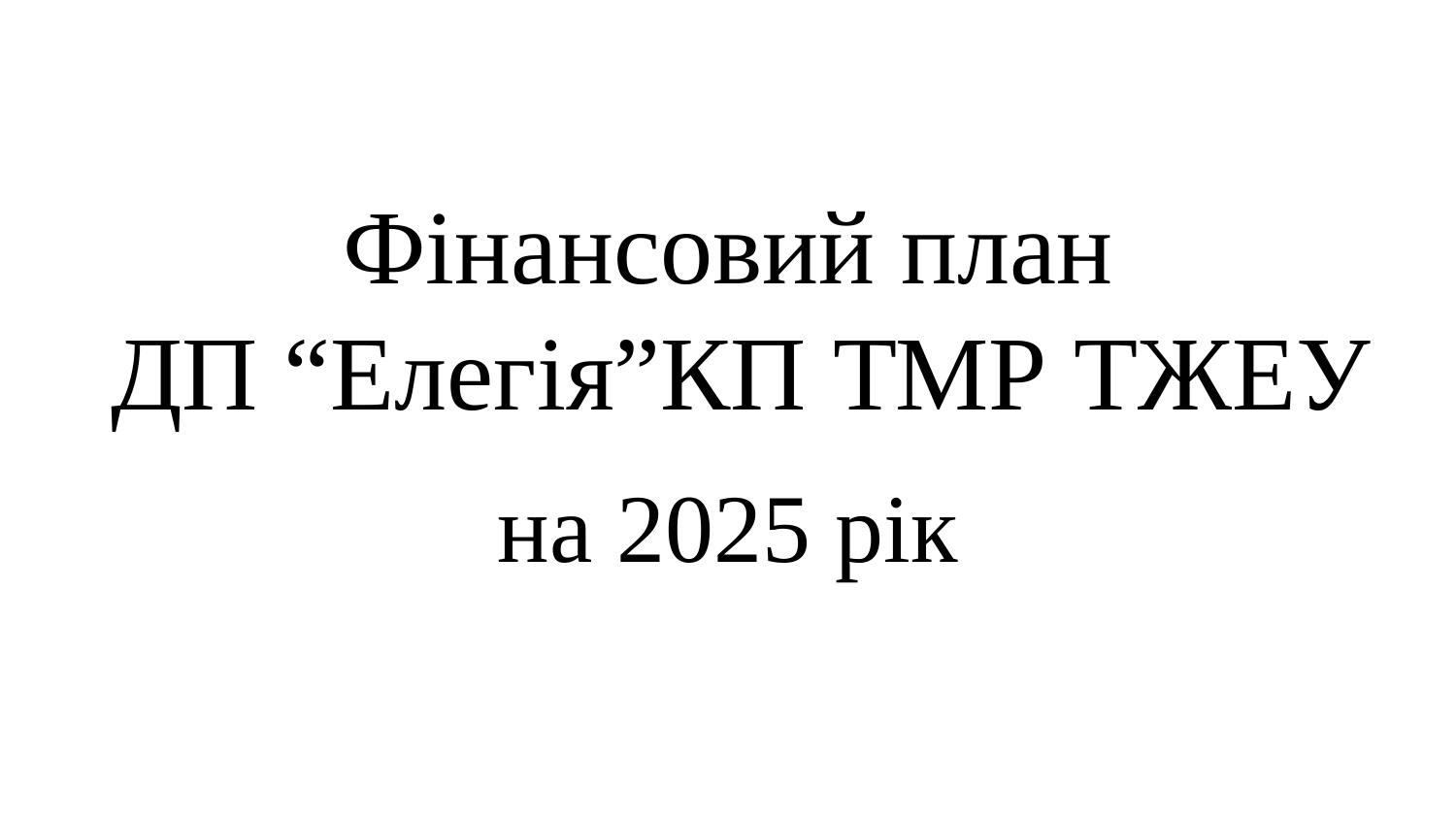

# Фінансовий план
 ДП “Елегія”КП ТМР ТЖЕУ
на 2025 рік